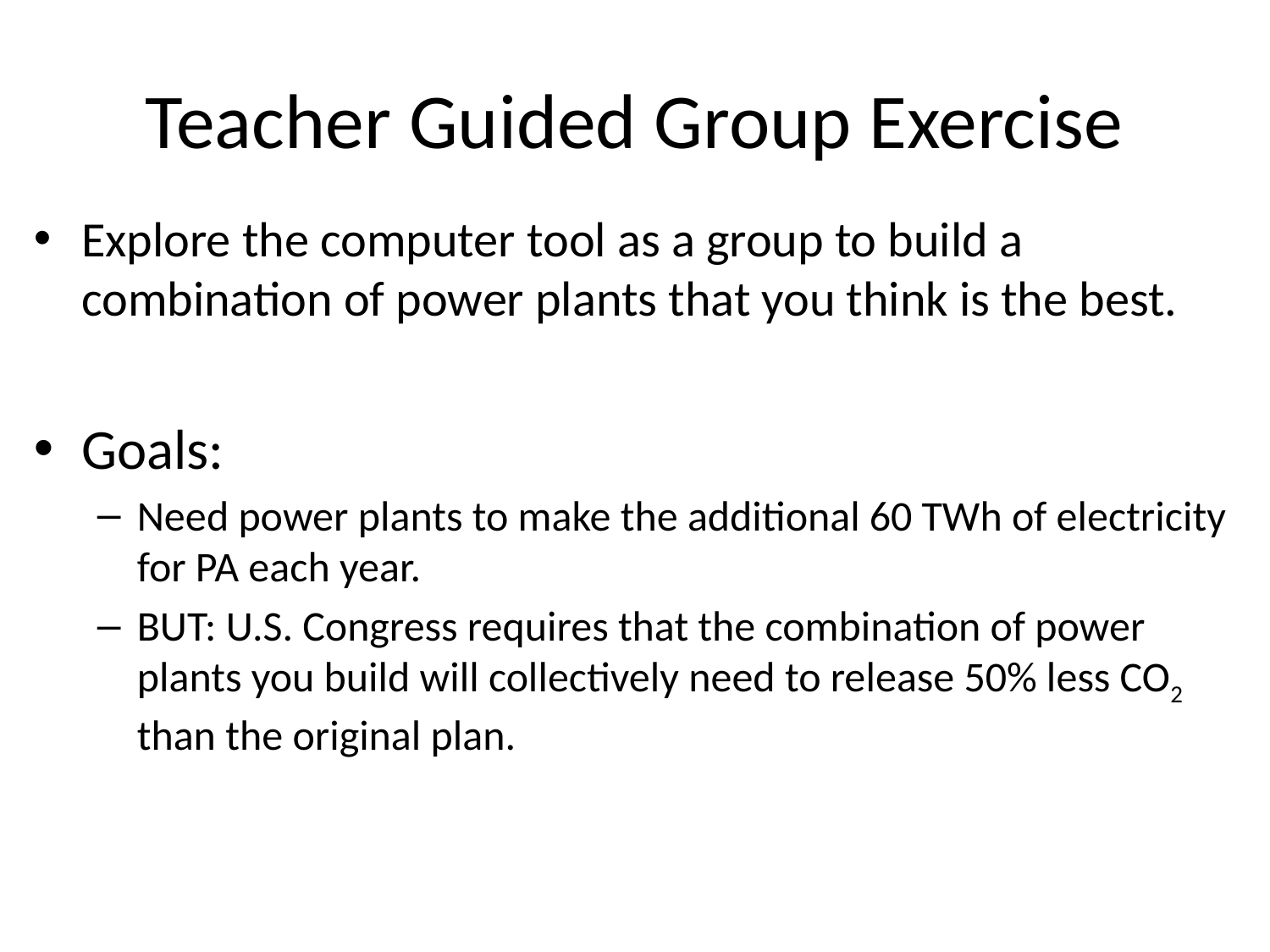

# Teacher Guided Group Exercise
Explore the computer tool as a group to build a combination of power plants that you think is the best.

Goals:
Need power plants to make the additional 60 TWh of electricity for PA each year.
BUT: U.S. Congress requires that the combination of power plants you build will collectively need to release 50% less CO2 than the original plan.